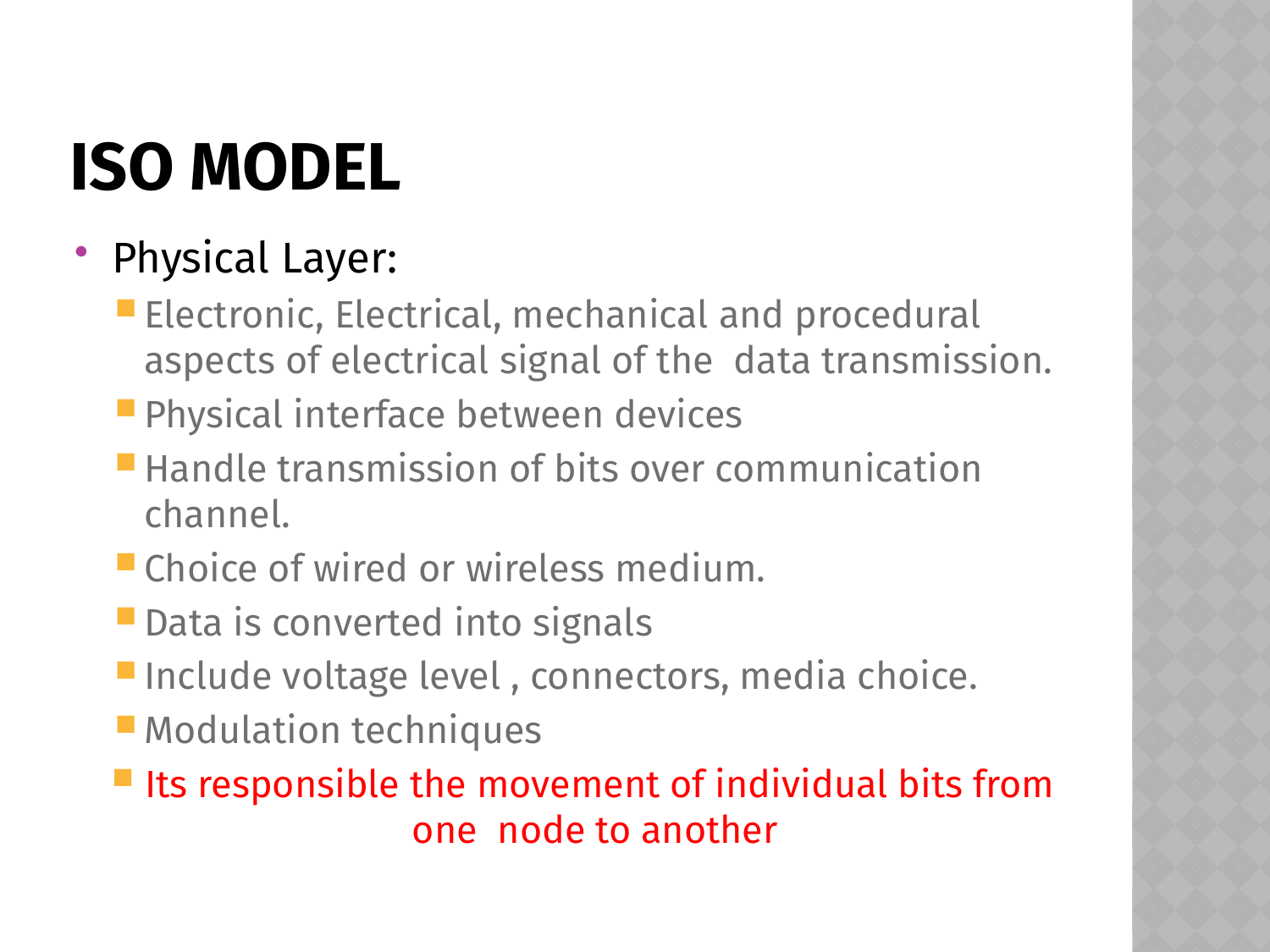

# ISO Model
Physical Layer:
Electronic, Electrical, mechanical and procedural aspects of electrical signal of the  data transmission.
Physical interface between devices
Handle transmission of bits over communication channel.
Choice of wired or wireless medium.
Data is converted into signals
Include voltage level , connectors, media choice.
Modulation techniques
Its responsible the movement of individual bits from one  node to another